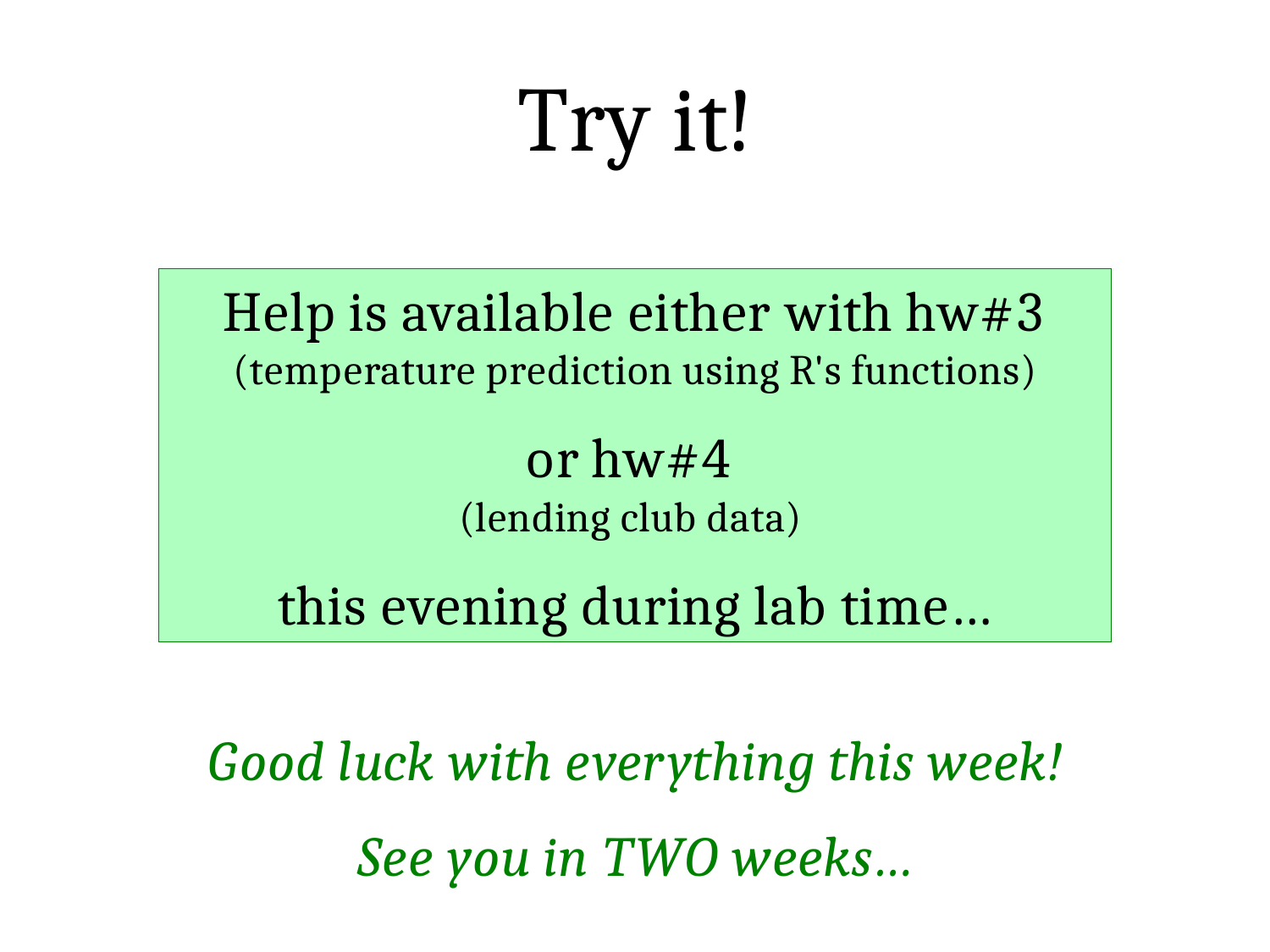

Try it!
Help is available either with hw#3 (temperature prediction using R's functions)
or hw#4
(lending club data)
this evening during lab time…
Good luck with everything this week!
See you in TWO weeks…